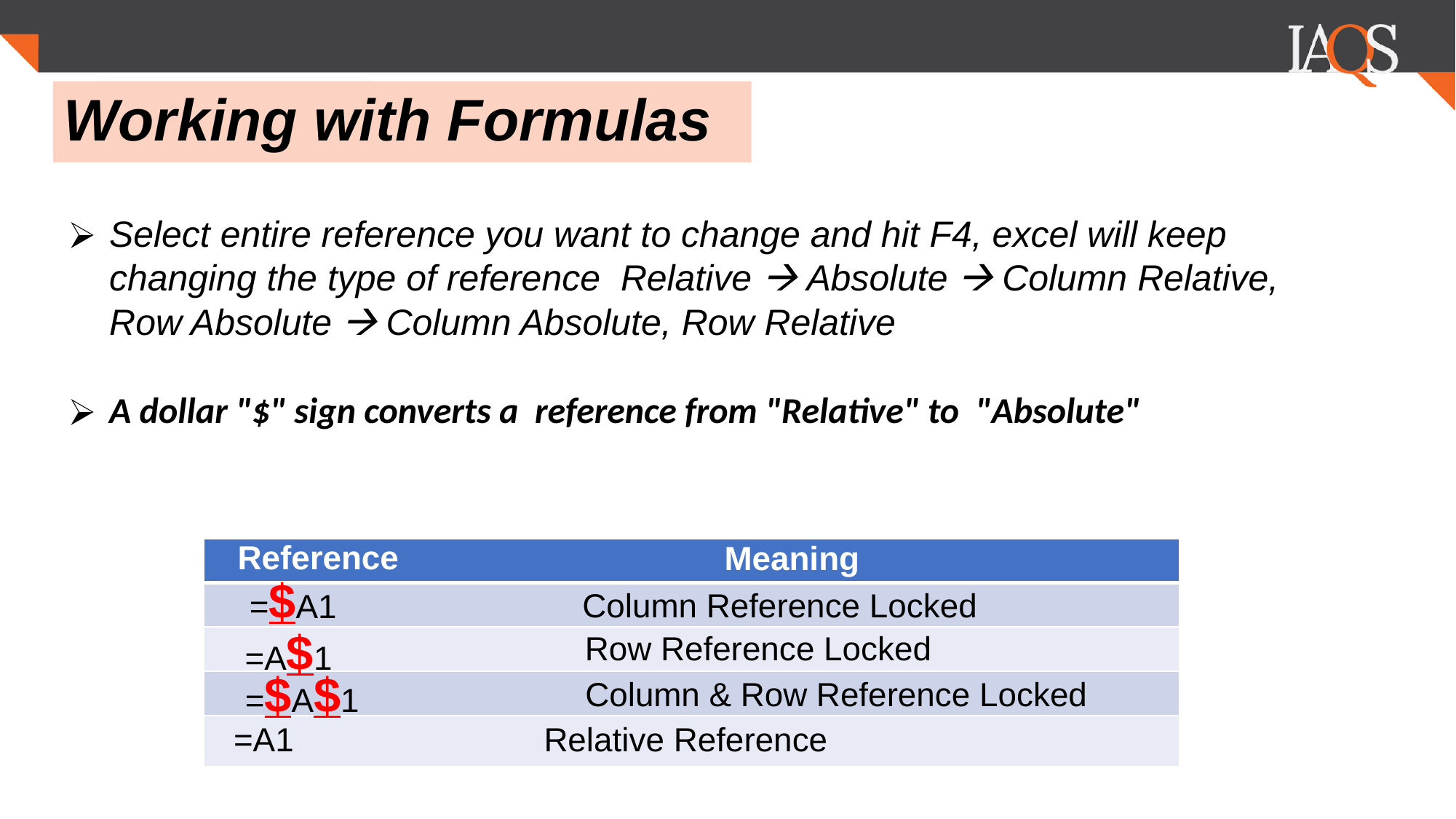

.
# Working with Formulas

Select entire reference you want to change and hit F4, excel will keep changing the type of reference  Relative 🡪 Absolute 🡪 Column Relative, Row Absolute 🡪 Column Absolute, Row Relative

A dollar "$" sign converts a  reference from "Relative" to  "Absolute"

Reference
Meaning
|  |
| --- |
|  |
|  |
|  |
| =A1 Relative Reference |
=$A1
Column Reference Locked
=A$1
Row Reference Locked
=$A$1
Column & Row Reference Locked
"